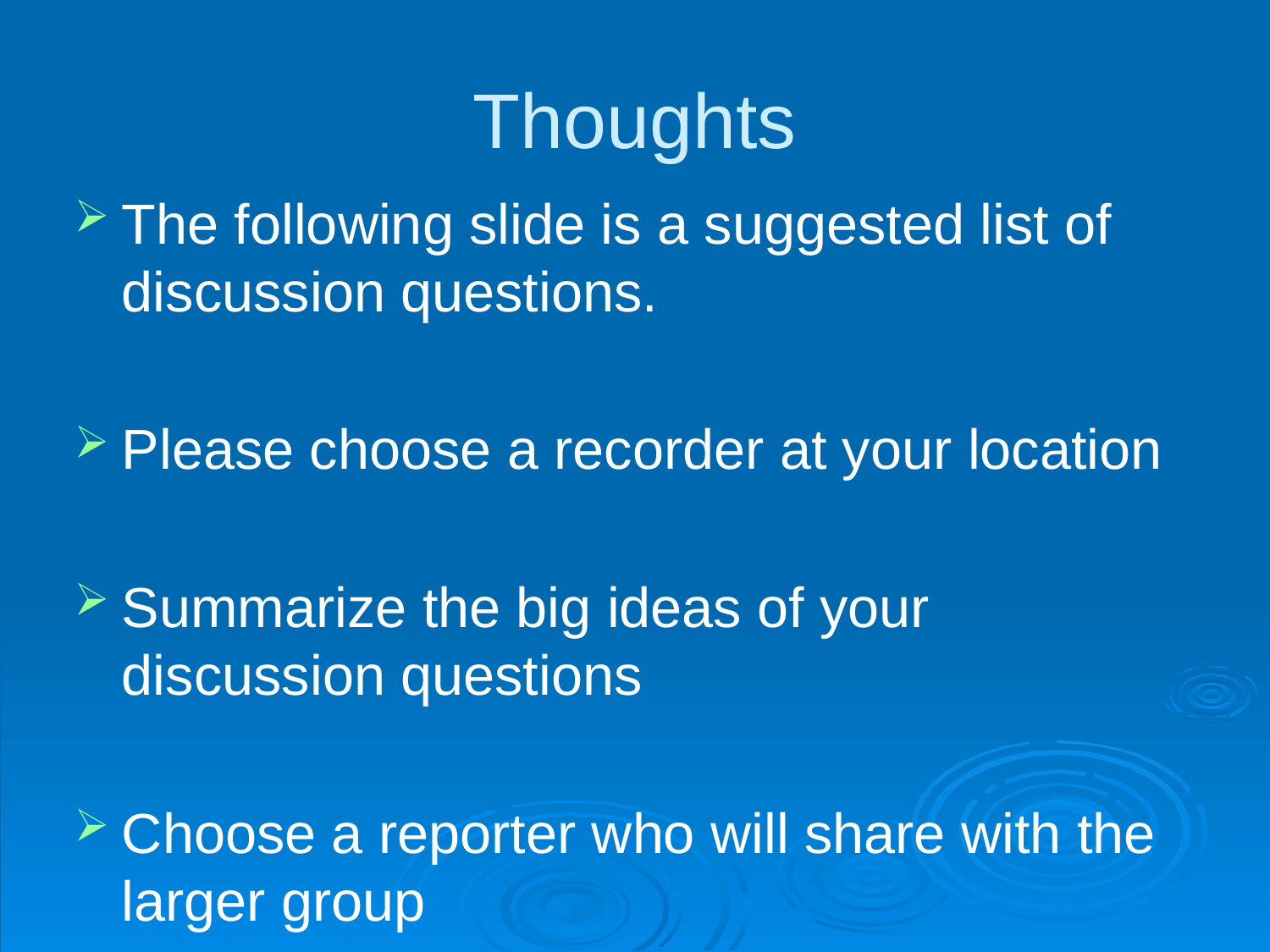

# Thoughts
The following slide is a suggested list of discussion questions.

Please choose a recorder at your location

Summarize the big ideas of your discussion questions

Choose a reporter who will share with the larger group